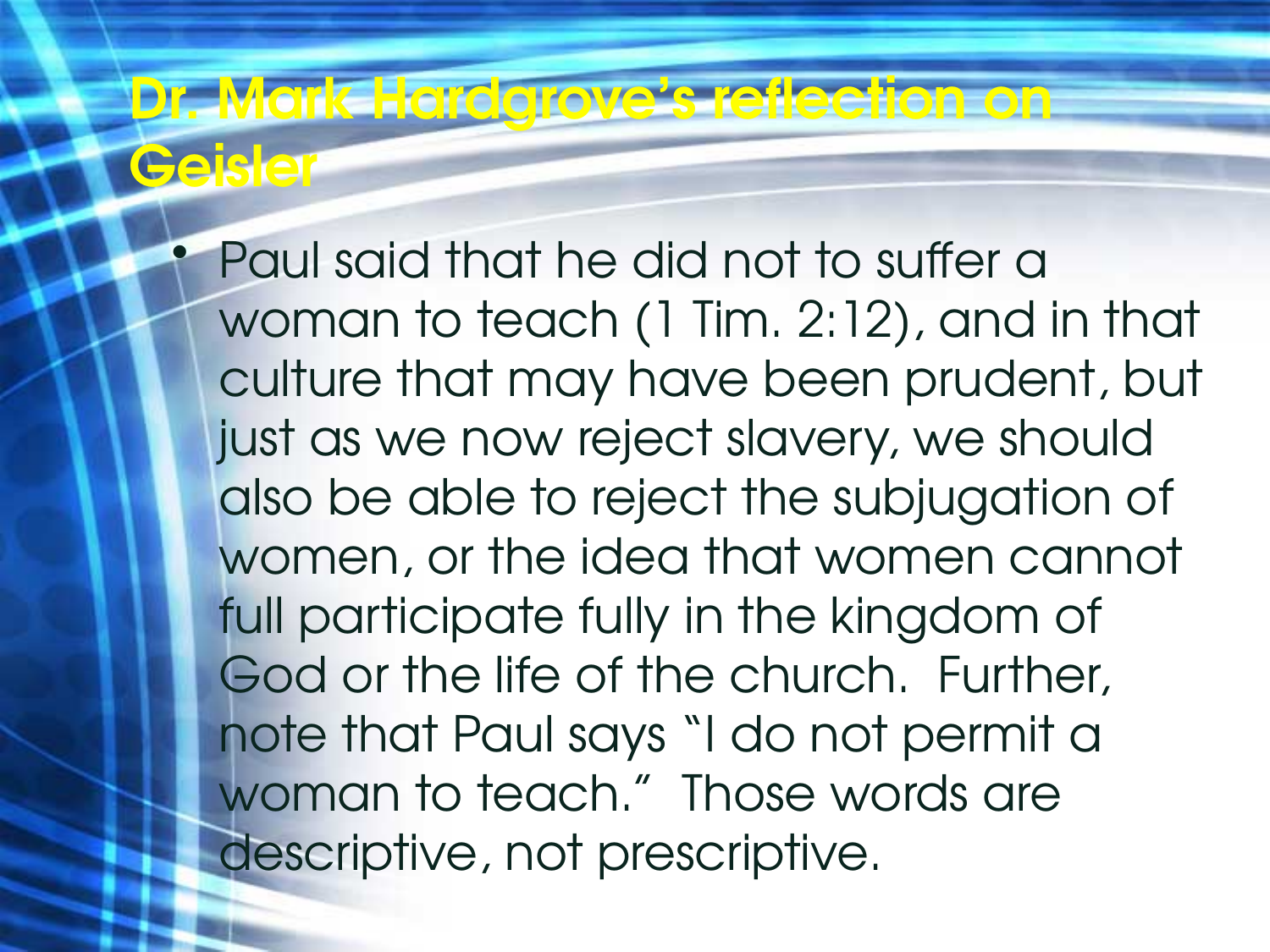

# Dr. Mark Hardgrove’s reflection on Geisler
Paul said that he did not to suffer a woman to teach (1 Tim. 2:12), and in that culture that may have been prudent, but just as we now reject slavery, we should also be able to reject the subjugation of women, or the idea that women cannot full participate fully in the kingdom of God or the life of the church.  Further, note that Paul says “I do not permit a woman to teach.”  Those words are descriptive, not prescriptive.